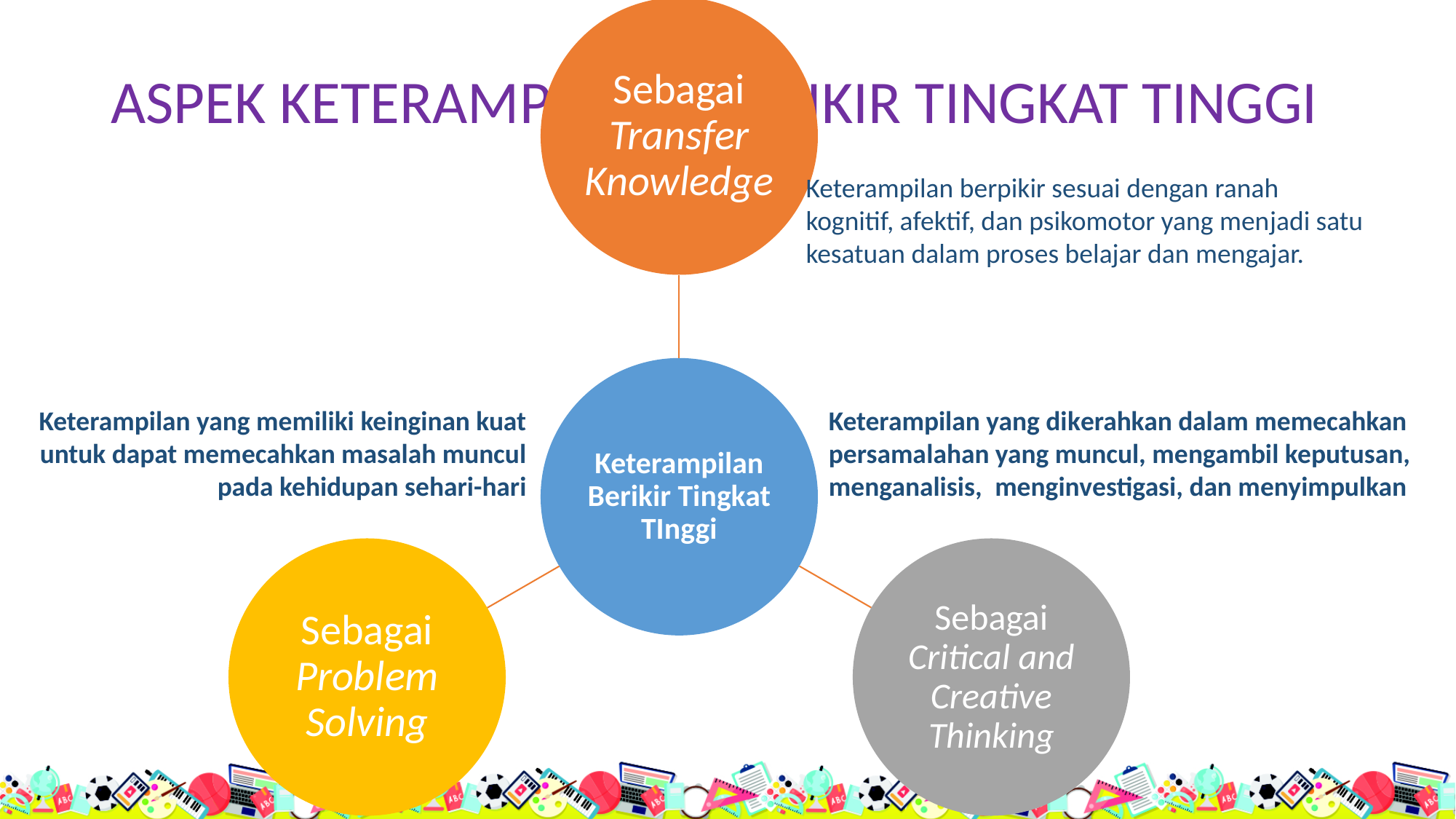

Keterampilan Berikir Tingkat TInggi

Sebagai Transfer Knowledge

Sebagai Critical and Creative Thinking

Sebagai Problem Solving
# ASPEK KETERAMPILAN BERPIKIR TINGKAT TINGGI
Keterampilan berpikir sesuai dengan ranah kognitif, afektif, dan psikomotor yang menjadi satu kesatuan dalam proses belajar dan mengajar.
Keterampilan yang memiliki keinginan kuat untuk dapat memecahkan masalah muncul pada kehidupan sehari-hari
Keterampilan yang dikerahkan dalam memecahkan persamalahan yang muncul, mengambil keputusan, menganalisis,  menginvestigasi, dan menyimpulkan